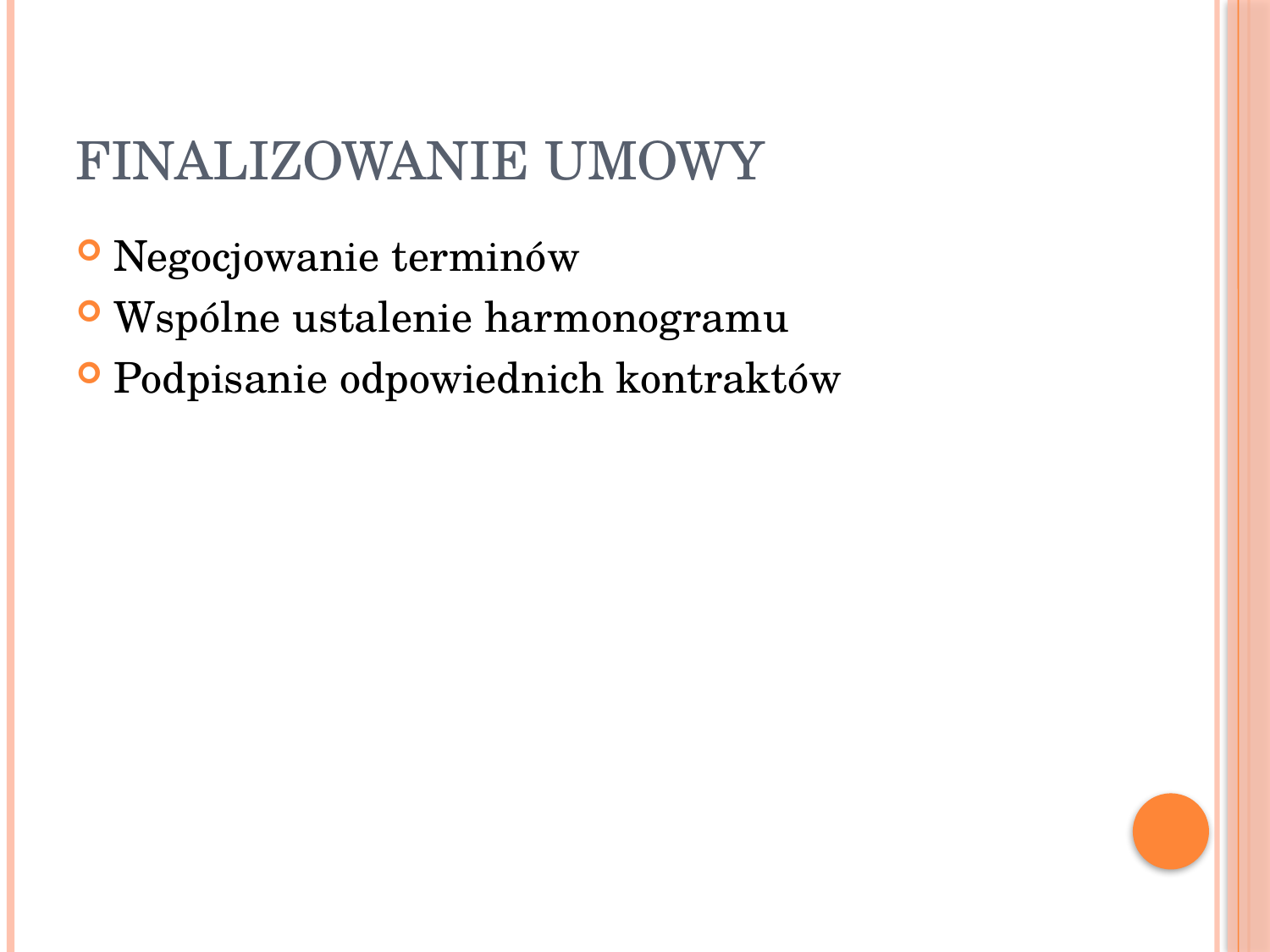

# Finalizowanie umowy
Negocjowanie terminów
Wspólne ustalenie harmonogramu
Podpisanie odpowiednich kontraktów